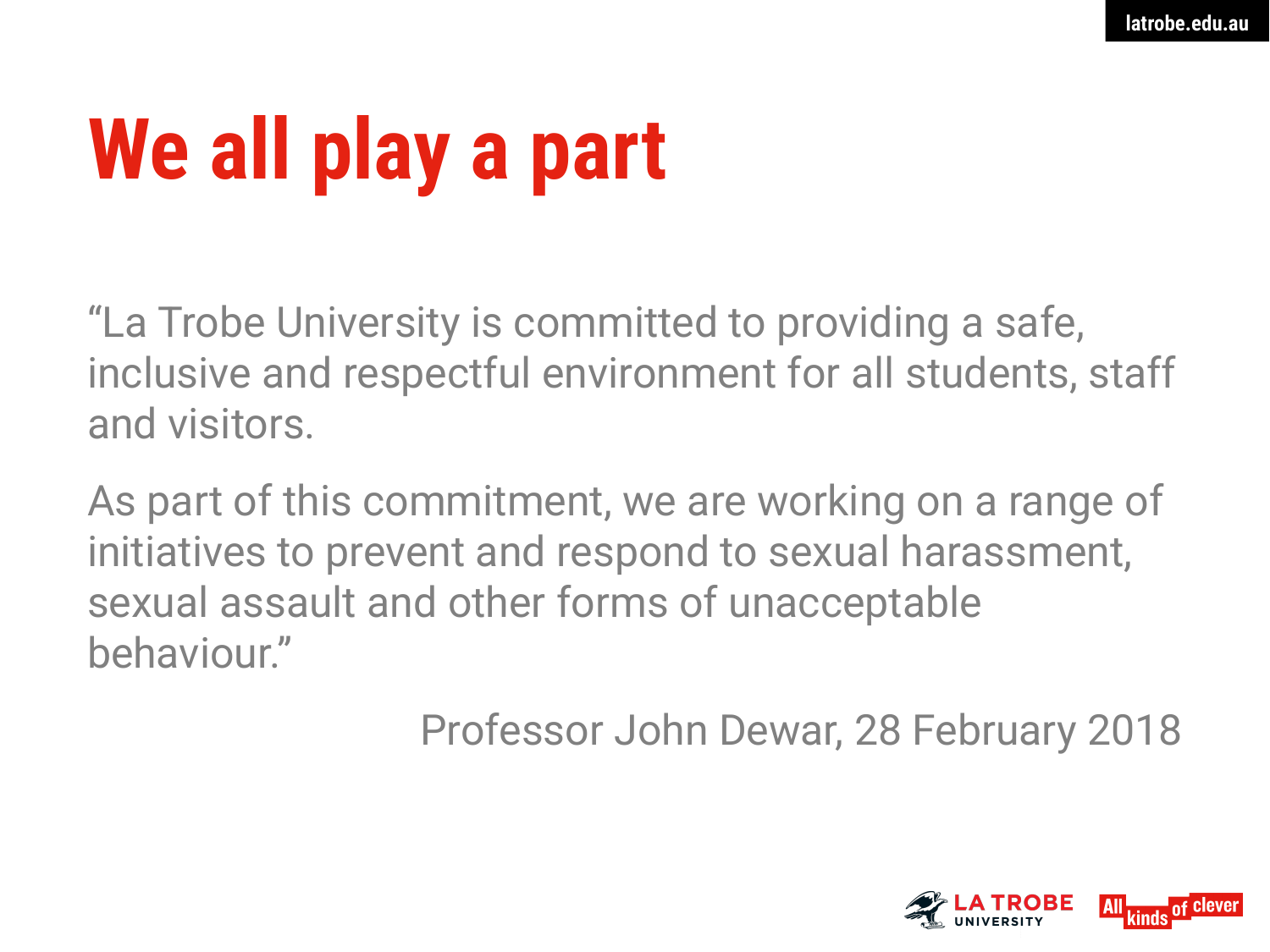

# We all play a part
“La Trobe University is committed to providing a safe, inclusive and respectful environment for all students, staff and visitors.
As part of this commitment, we are working on a range of initiatives to prevent and respond to sexual harassment, sexual assault and other forms of unacceptable behaviour.”
Professor John Dewar, 28 February 2018